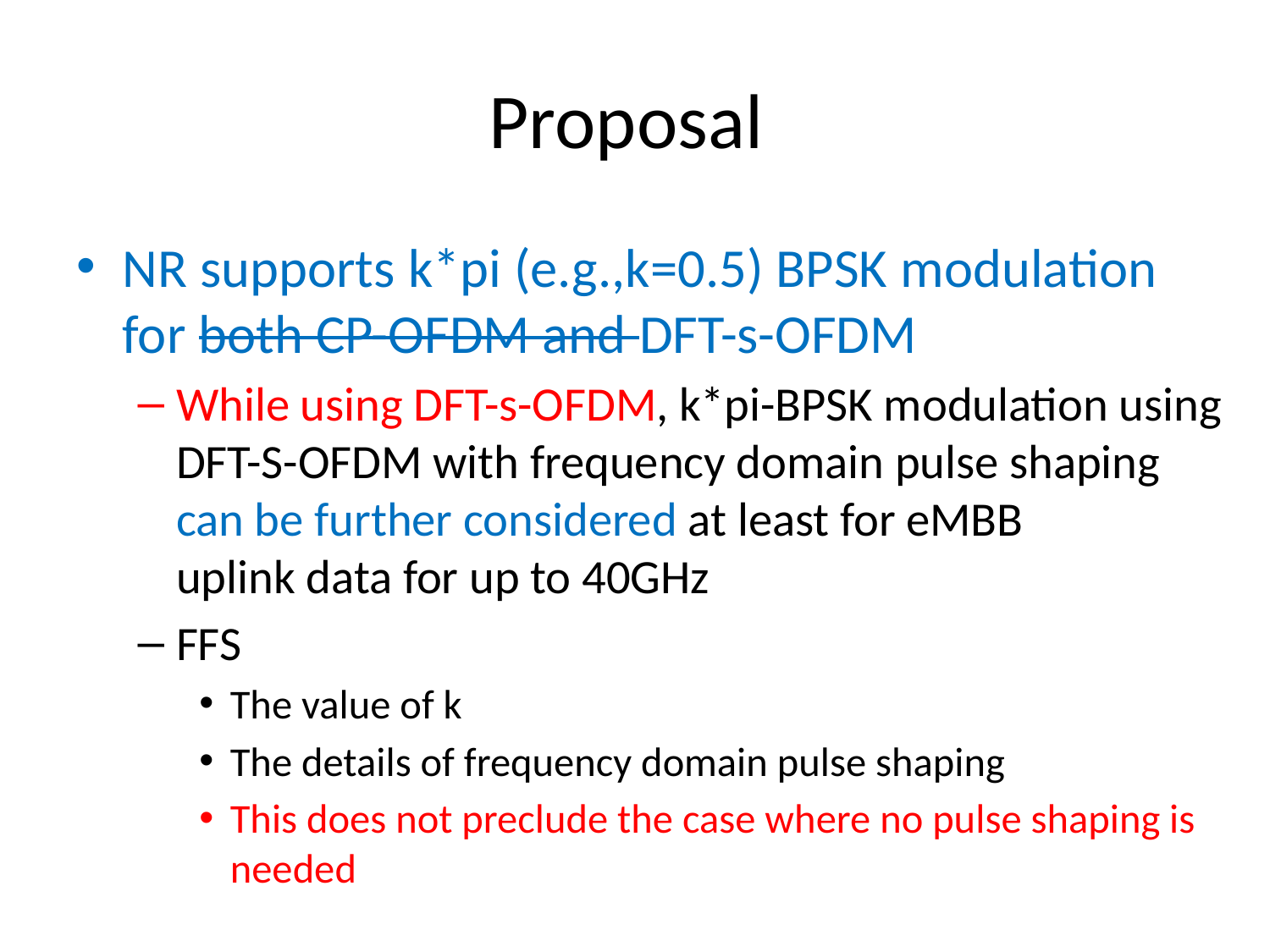

# Proposal
NR supports k*pi (e.g.,k=0.5) BPSK modulation for both CP-OFDM and DFT-s-OFDM
While using DFT-s-OFDM, k*pi-BPSK modulation using DFT-S-OFDM with frequency domain pulse shaping can be further considered at least for eMBB uplink data for up to 40GHz
FFS
The value of k
The details of frequency domain pulse shaping
This does not preclude the case where no pulse shaping is needed